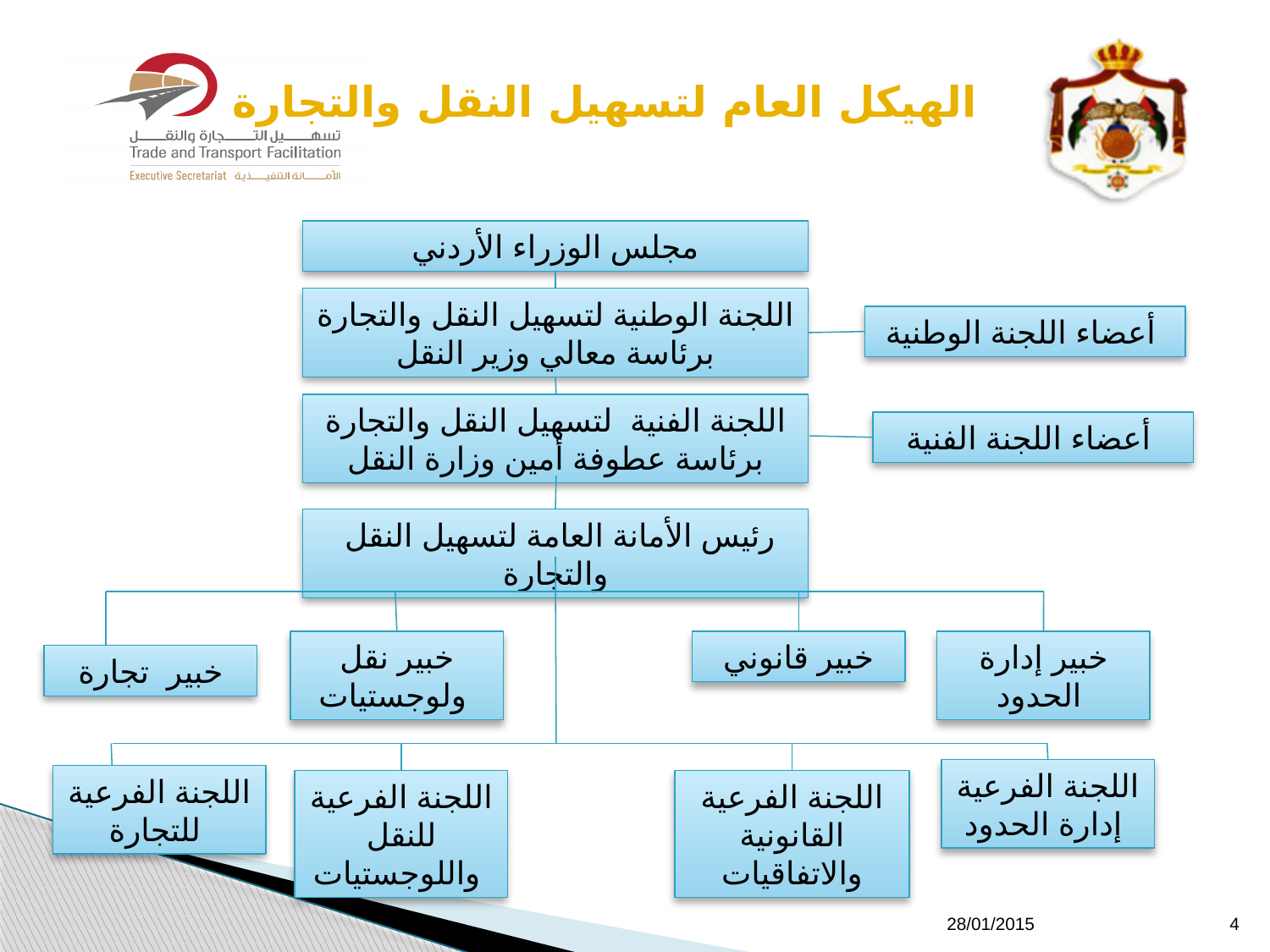

# الهيكل العام لتسهيل النقل والتجارة
مجلس الوزراء الأردني
اللجنة الوطنية لتسهيل النقل والتجارة
برئاسة معالي وزير النقل
أعضاء اللجنة الوطنية
اللجنة الفنية  لتسهيل النقل والتجارة
برئاسة عطوفة أمين وزارة النقل
أعضاء اللجنة الفنية
 رئيس الأمانة العامة لتسهيل النقل والتجارة
خبير نقل ولوجستيات
خبير قانوني
خبير إدارة الحدود
خبير  تجارة
اللجنة الفرعية إدارة الحدود
اللجنة الفرعية للتجارة
اللجنة الفرعية القانونية والاتفاقيات
اللجنة الفرعية للنقل واللوجستيات
28/01/2015
4